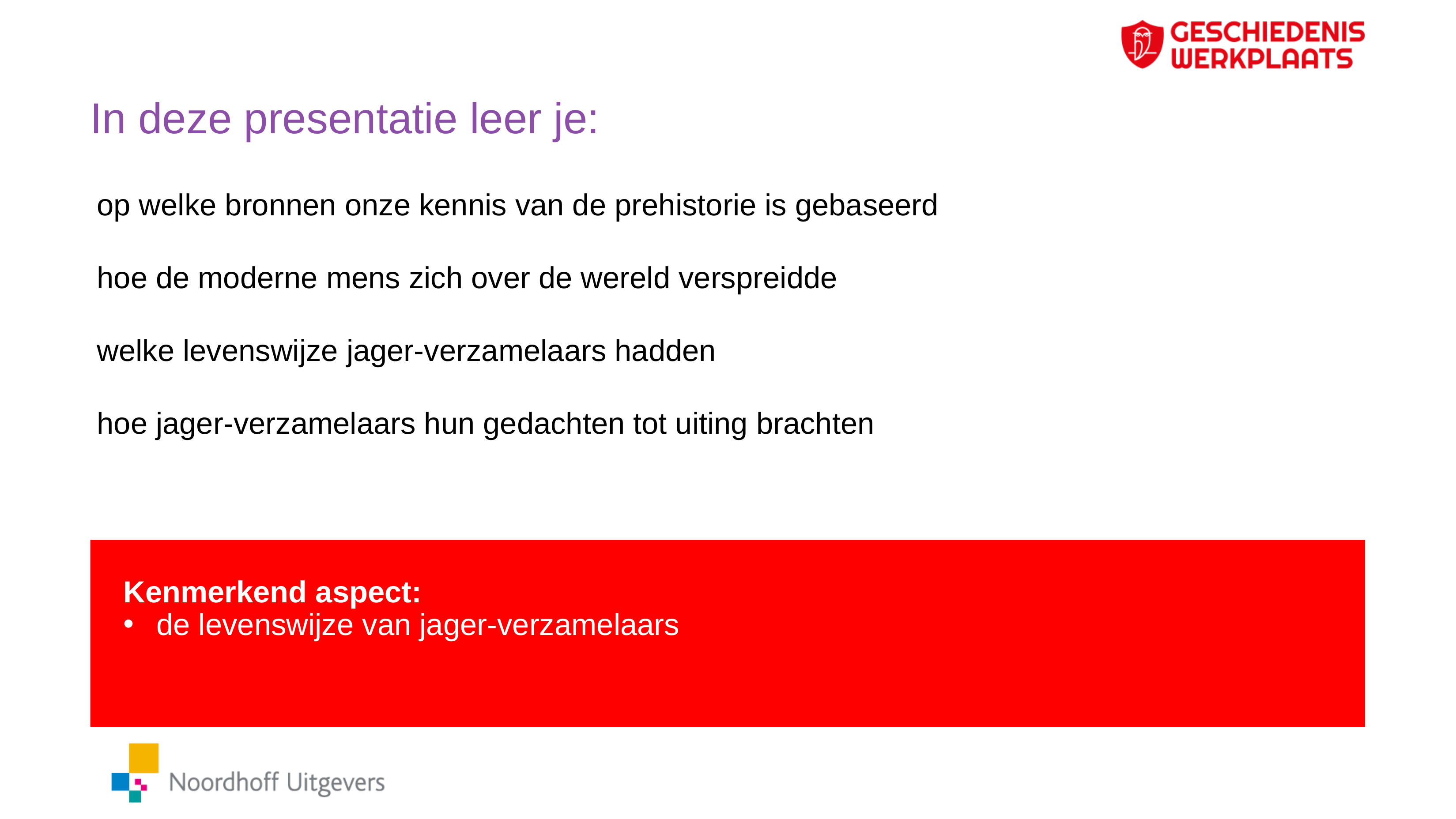

# In deze presentatie leer je:
op welke bronnen onze kennis van de prehistorie is gebaseerd

hoe de moderne mens zich over de wereld verspreidde

welke levenswijze jager-verzamelaars hadden

hoe jager-verzamelaars hun gedachten tot uiting brachten

Kenmerkend aspect:
de levenswijze van jager-verzamelaars